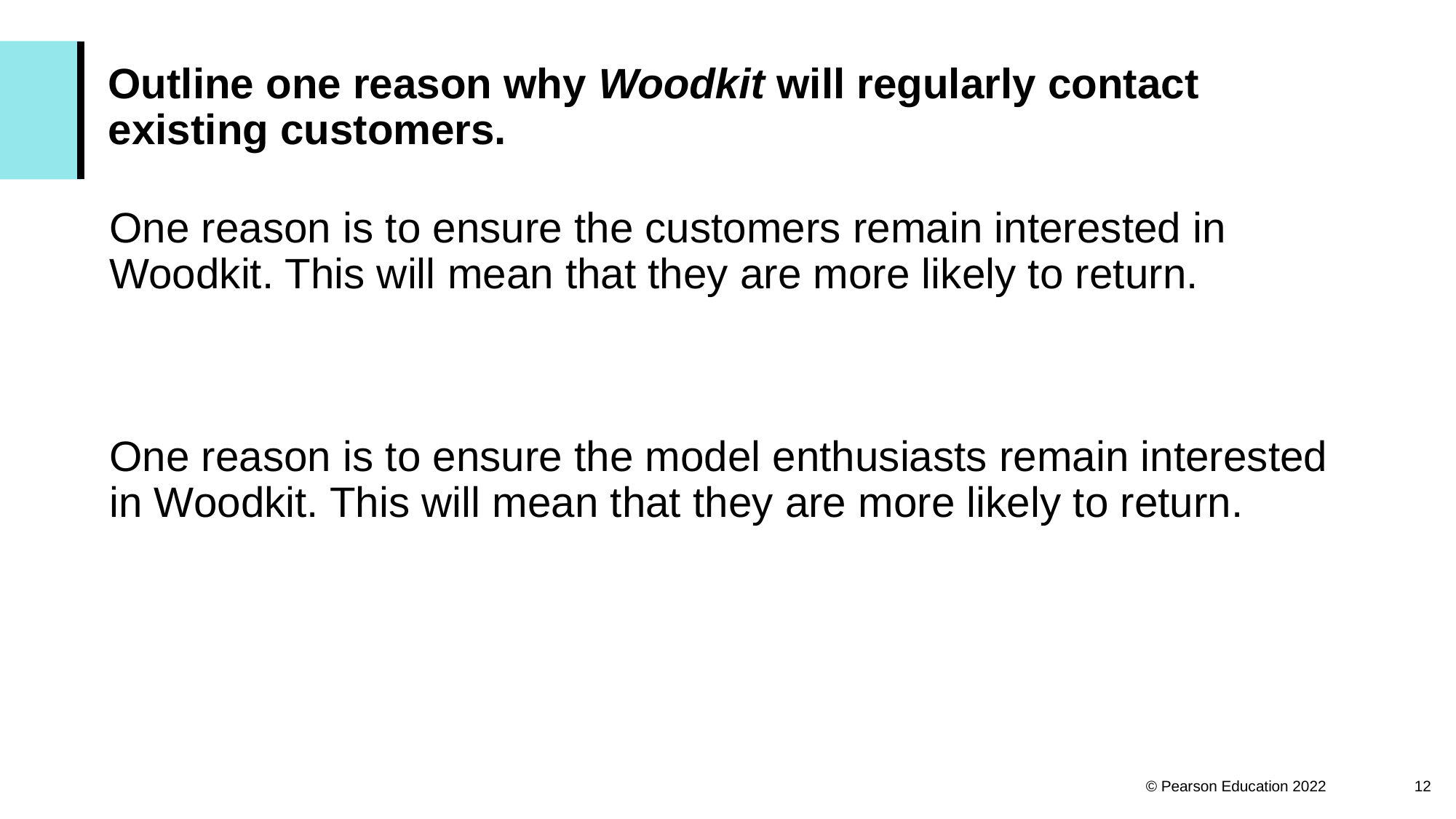

# Outline one reason why Woodkit will regularly contact existing customers.
One reason is to ensure the customers remain interested in Woodkit. This will mean that they are more likely to return.

One reason is to ensure the model enthusiasts remain interested in Woodkit. This will mean that they are more likely to return.